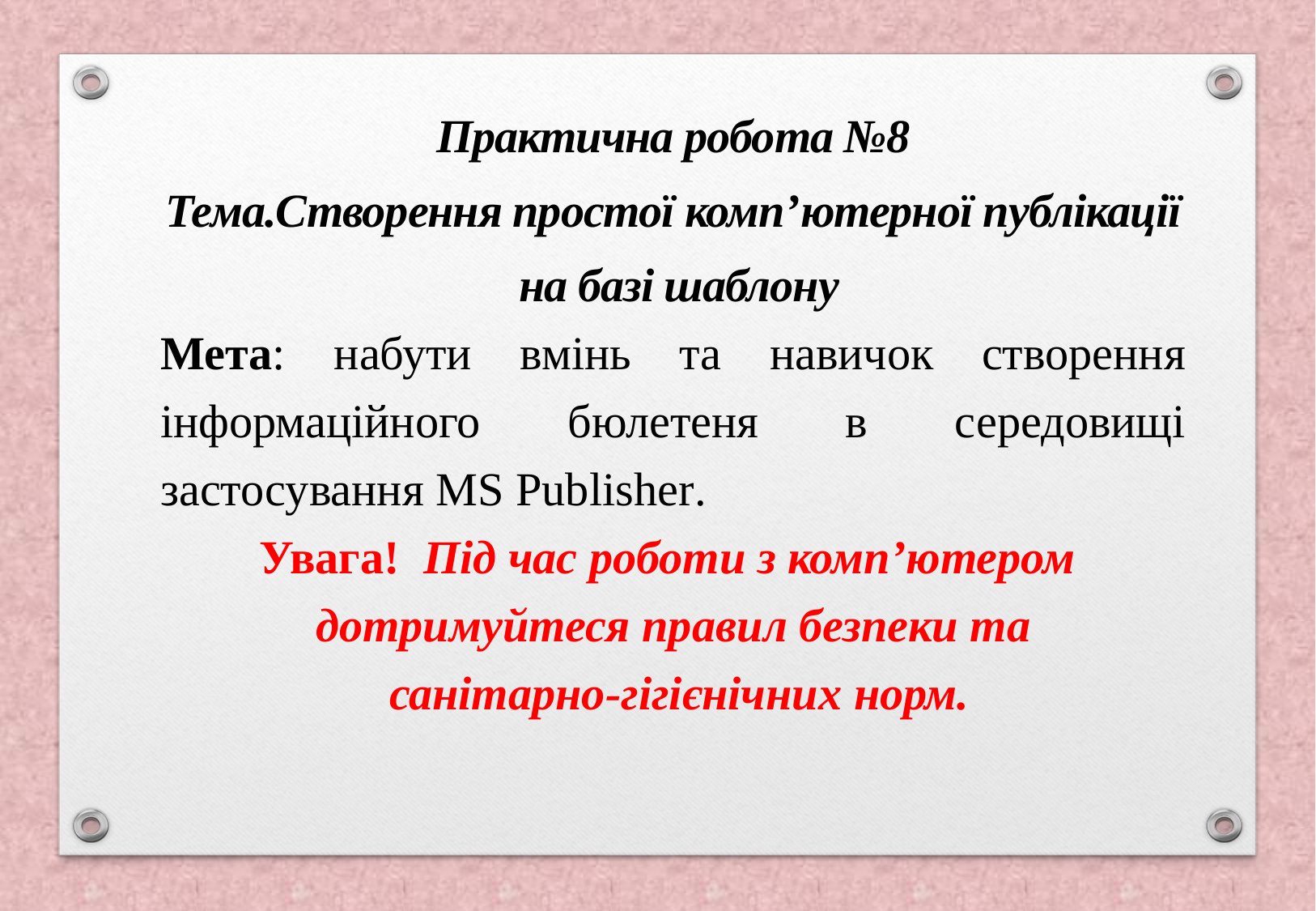

Практична робота №8
Тема.Створення простої комп’ютерної публікації
 на базі шаблону
Мета: набути вмінь та навичок створення інформаційного бюлетеня в середовищі застосування MS Publisher.
Увага!  Під час роботи з комп’ютером
дотримуйтеся правил безпеки та
 санітарно-гігієнічних норм.